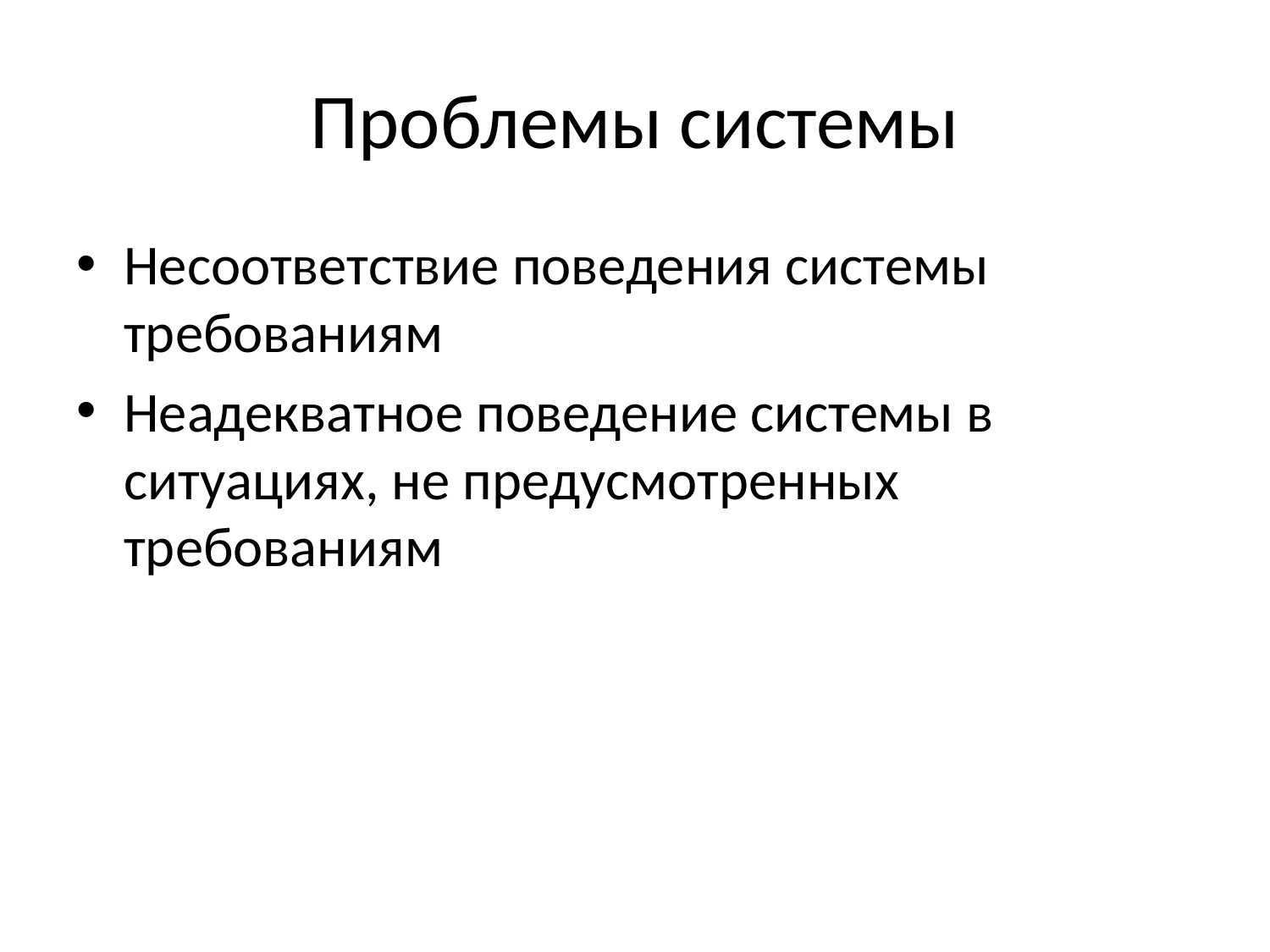

# Проблемы системы
Несоответствие поведения системы требованиям
Неадекватное поведение системы в ситуациях, не предусмотренных требованиям